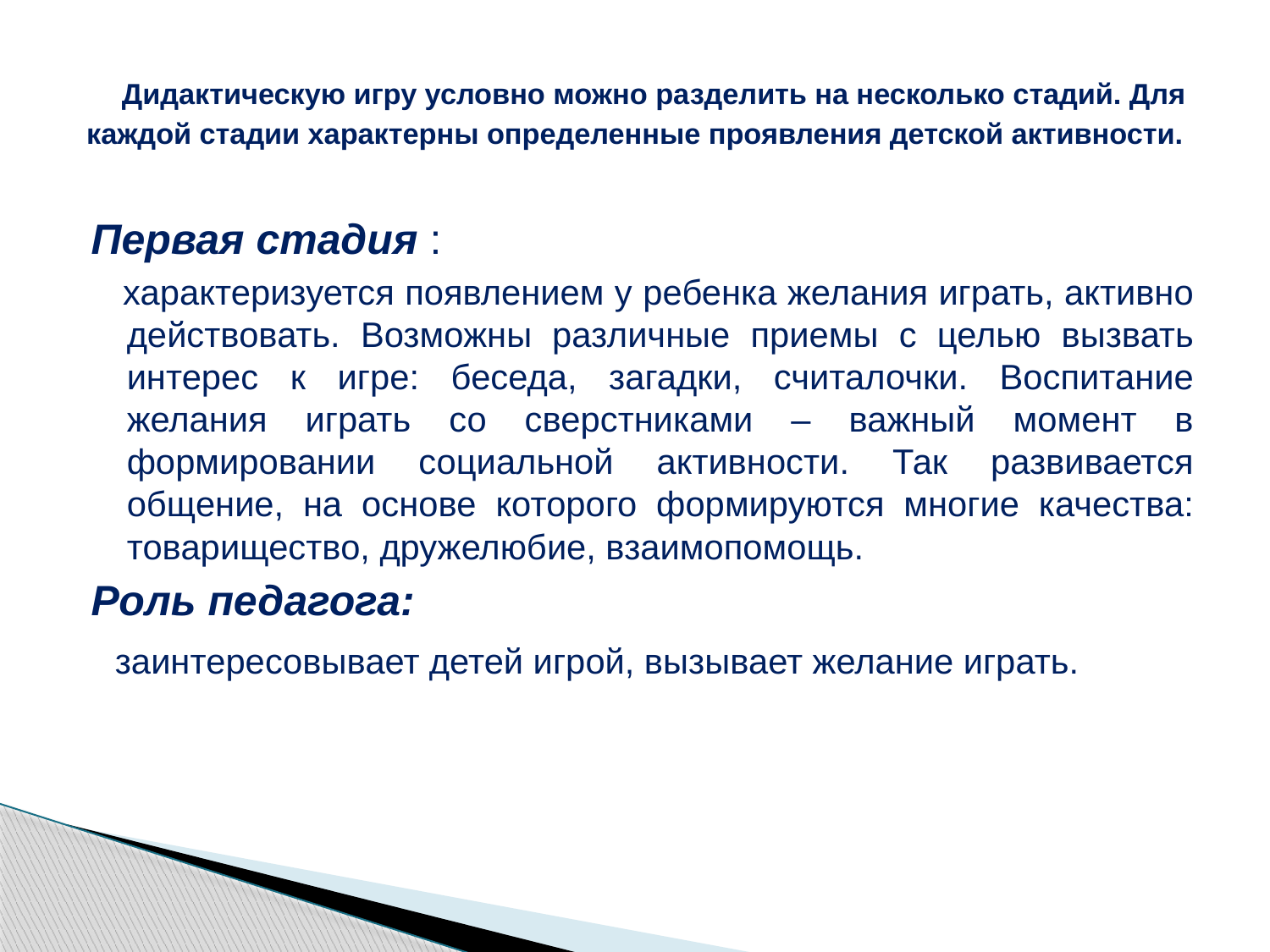

# Дидактическую игру условно можно разделить на несколько стадий. Для каждой стадии характерны определенные проявления детской активности.
Первая стадия :
   характеризуется появлением у ребенка желания играть, активно действовать. Возможны различные приемы с целью вызвать интерес к игре: беседа, загадки, считалочки. Воспитание желания играть со сверстниками – важный момент в формировании социальной активности. Так развивается общение, на основе которого формируются многие качества: товарищество, дружелюбие, взаимопомощь.
Роль педагога:
  заинтересовывает детей игрой, вызывает желание играть.